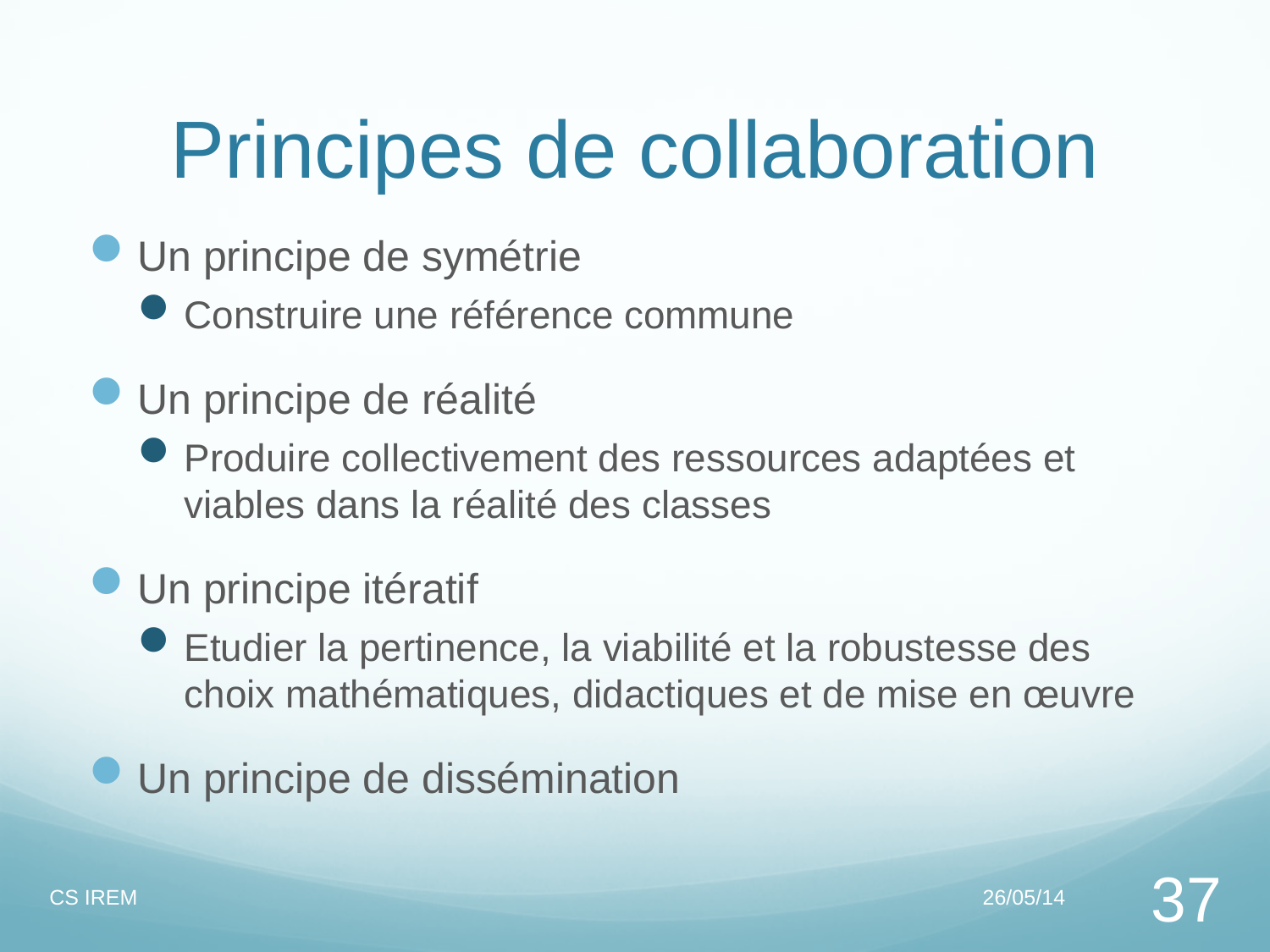

# Principes de collaboration
Un principe de symétrie
Construire une référence commune
Un principe de réalité
Produire collectivement des ressources adaptées et viables dans la réalité des classes
Un principe itératif
Etudier la pertinence, la viabilité et la robustesse des choix mathématiques, didactiques et de mise en œuvre
Un principe de dissémination
CS IREM
26/05/14
37